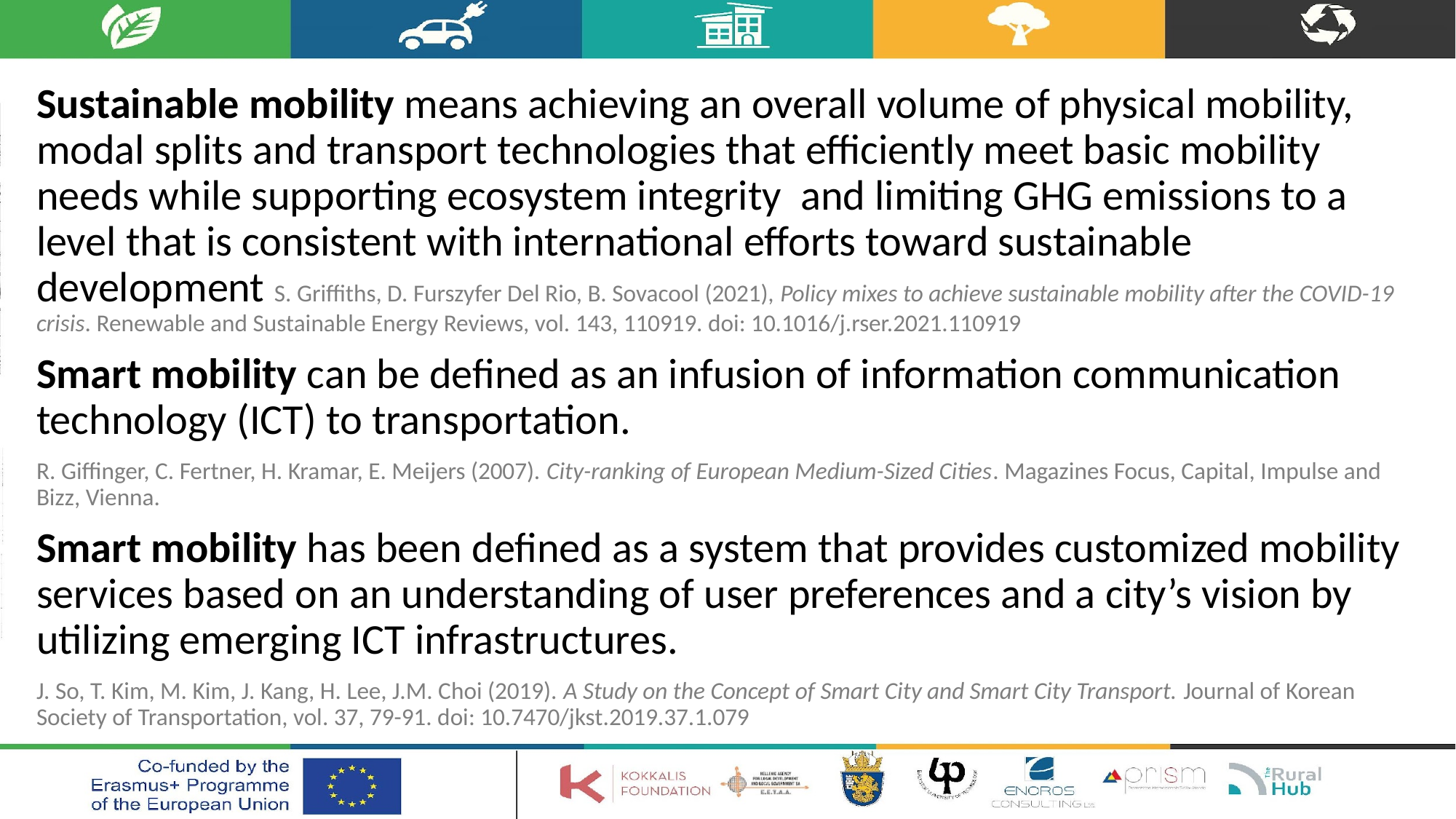

Sustainable mobility means achieving an overall volume of physical mobility, modal splits and transport technologies that efficiently meet basic mobility needs while supporting ecosystem integrity  and limiting GHG emissions to a level that is consistent with international efforts toward sustainable development S. Griffiths, D. Furszyfer Del Rio, B. Sovacool (2021), Policy mixes to achieve sustainable mobility after the COVID-19 crisis. Renewable and Sustainable Energy Reviews, vol. 143, 110919. doi: 10.1016/j.rser.2021.110919
Smart mobility can be defined as an infusion of information communication technology (ICT) to transportation.
R. Giffinger, C. Fertner, H. Kramar, E. Meijers (2007). City-ranking of European Medium-Sized Cities. Magazines Focus, Capital, Impulse and Bizz, Vienna.
Smart mobility has been defined as a system that provides customized mobility services based on an understanding of user preferences and a city’s vision by utilizing emerging ICT infrastructures.
J. So, T. Kim, M. Kim, J. Kang, H. Lee, J.M. Choi (2019). A Study on the Concept of Smart City and Smart City Transport. Journal of Korean Society of Transportation, vol. 37, 79-91. doi: 10.7470/jkst.2019.37.1.079